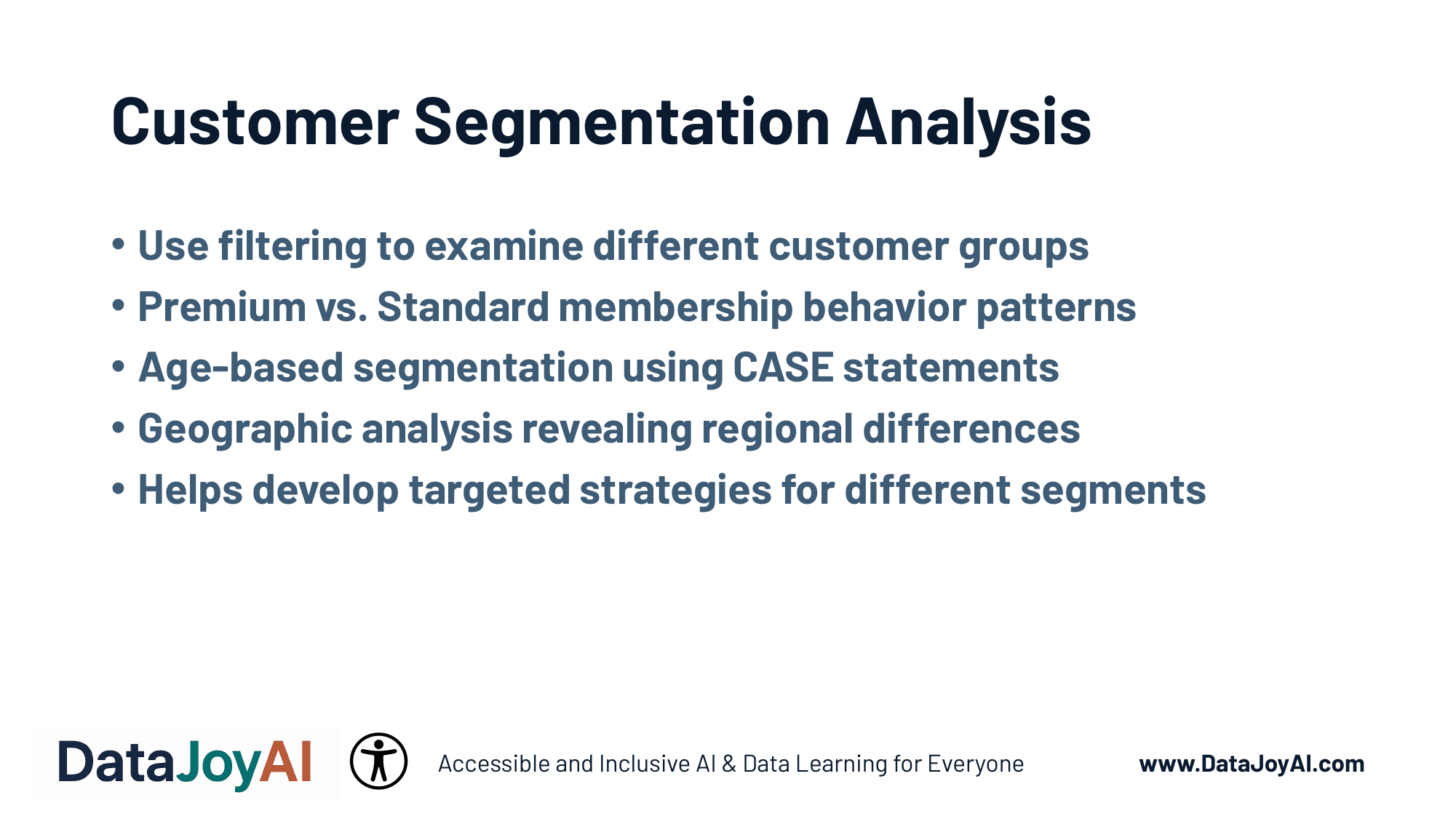

# Customer Segmentation Analysis
Use filtering to examine different customer groups
Premium vs. Standard membership behavior patterns
Age-based segmentation using CASE statements
Geographic analysis revealing regional differences
Helps develop targeted strategies for different segments